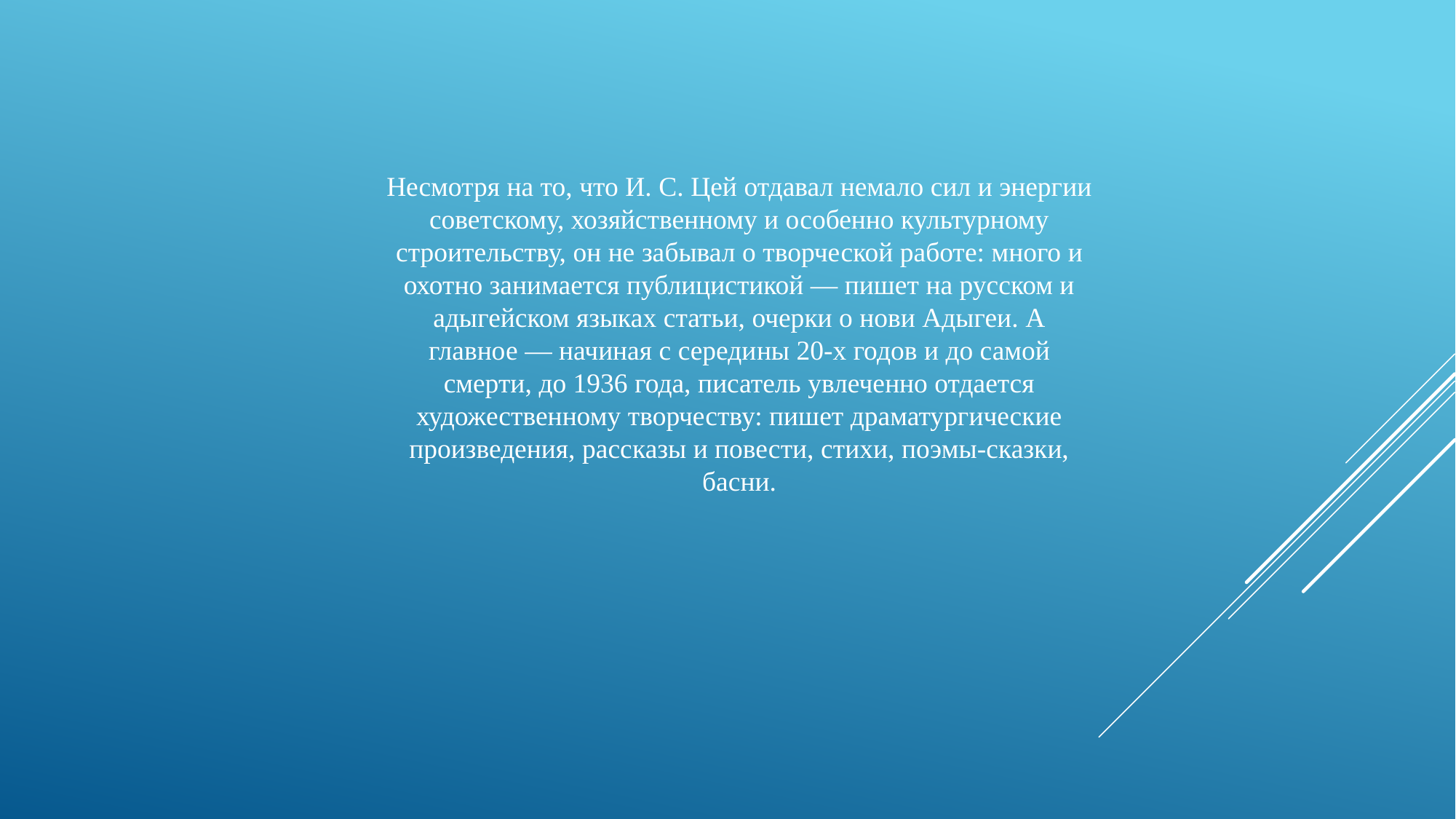

Несмотря на то, что И. С. Цей отдавал немало сил и энергии советскому, хозяйственному и особенно культурному строительству, он не забывал о творче­ской работе: много и охотно занимается публицистикой — пишет на русском и адыгейском языках статьи, очерки о нови Адыгеи. А главное — начиная с середи­ны 20-х годов и до самой смерти, до 1936 года, писатель увлеченно отдается художественному творчеству: пишет драматургические произведения, рассказы и повести, стихи, поэмы-сказки, басни.